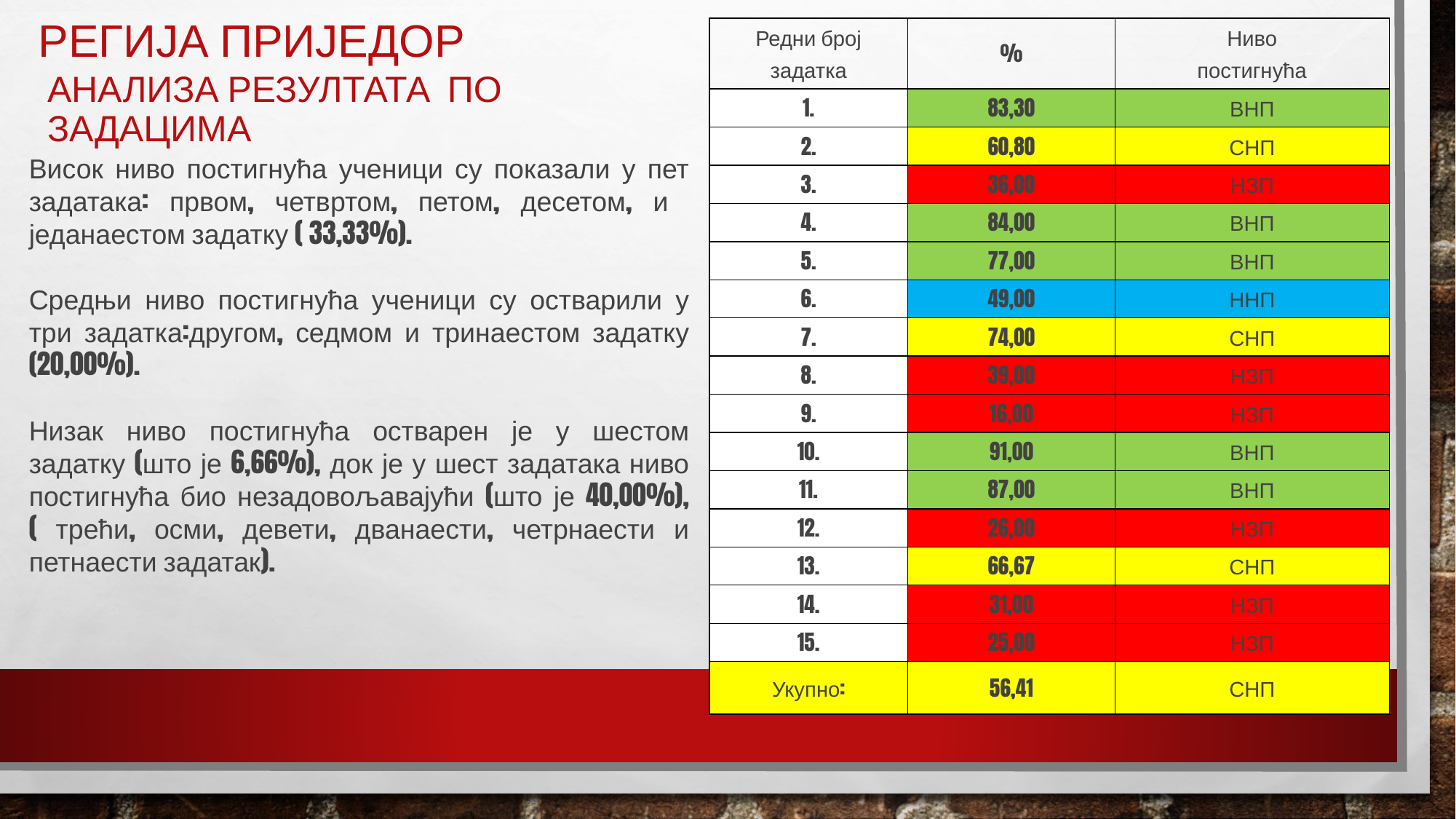

РЕГИЈА ПРИЈЕДОР

| Редни број задатка | % | Ниво постигнућа |
| --- | --- | --- |
| 1. | 83,30 | ВНП |
| 2. | 60,80 | СНП |
| 3. | 36,00 | НЗП |
| 4. | 84,00 | ВНП |
| 5. | 77,00 | ВНП |
| 6. | 49,00 | ННП |
| 7. | 74,00 | СНП |
| 8. | 39,00 | НЗП |
| 9. | 16,00 | НЗП |
| 10. | 91,00 | ВНП |
| 11. | 87,00 | ВНП |
| 12. | 26,00 | НЗП |
| 13. | 66,67 | СНП |
| 14. | 31,00 | НЗП |
| 15. | 25,00 | НЗП |
| Укупно: | 56,41 | СНП |
# АНАЛИЗА РЕЗУЛТАТА  ПО ЗАДАЦИМА
Висок ниво постигнућа ученици су показали у пет задатака: првом, четвртом, петом, десетом, и  једанаестом задатку ( 33,33%).

Средњи ниво постигнућа ученици су остварили у три задатка:другом, седмом и тринаестом задатку (20,00%).

Низак ниво постигнућа остварен је у шестом задатку (што је 6,66%), док је у шест задатака ниво постигнућа био незадовољавајући (што је 40,00%), ( трећи, осми, девети, дванаести, четрнаести и петнаести задатак).